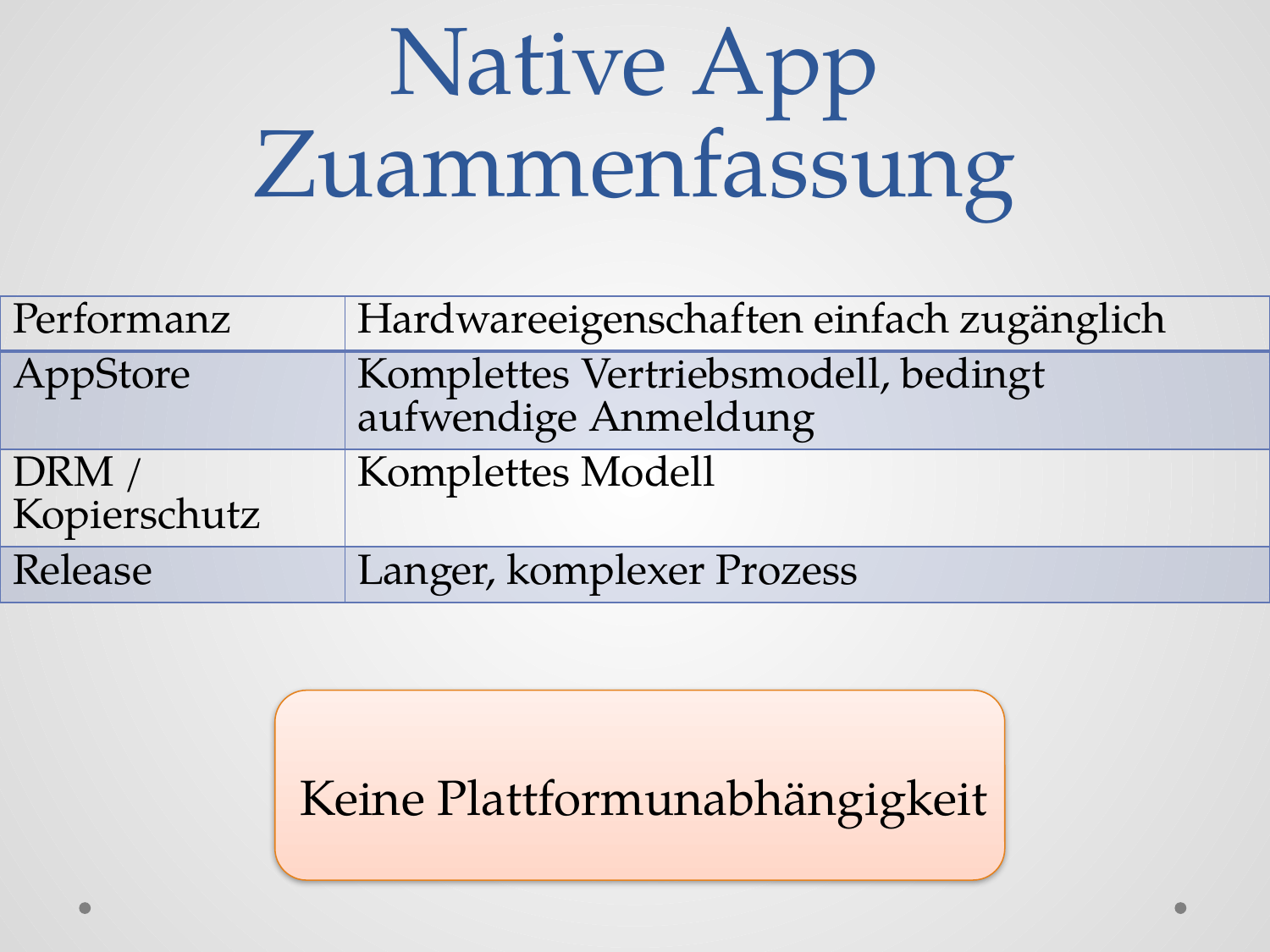

# Native App Zuammenfassung
| Performanz | Hardwareeigenschaften einfach zugänglich |
| --- | --- |
| AppStore | Komplettes Vertriebsmodell, bedingt aufwendige Anmeldung |
| DRM / Kopierschutz | Komplettes Modell |
| Release | Langer, komplexer Prozess |

Keine Plattformunabhängigkeit